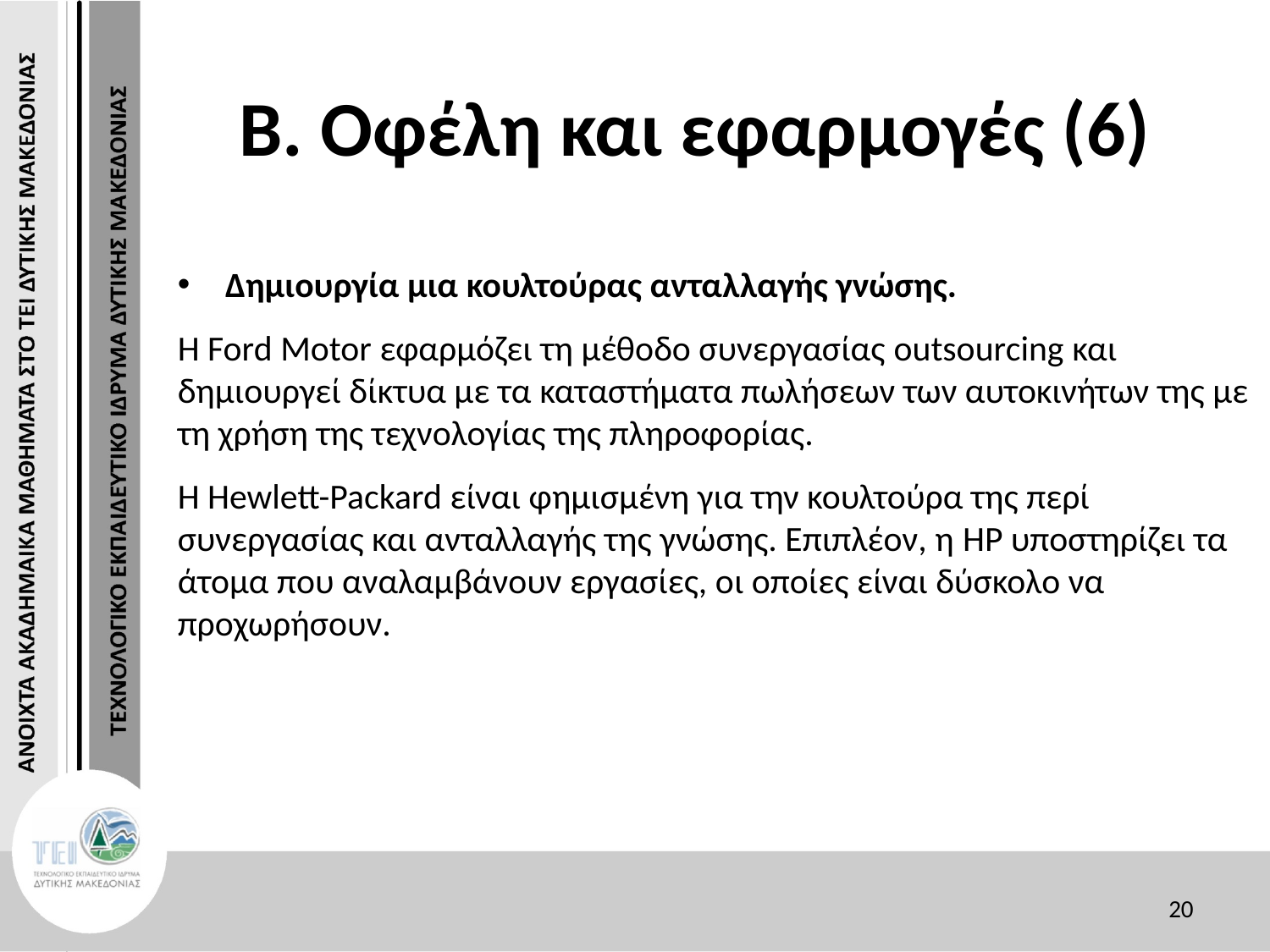

# Β. Οφέλη και εφαρμογές (6)
Δημιουργία μια κουλτούρας ανταλλαγής γνώσης.
Η Ford Motor εφαρμόζει τη μέθοδο συνεργασίας outsourcing και δημιουργεί δίκτυα με τα καταστήματα πωλήσεων των αυτοκινήτων της με τη χρήση της τεχνολογίας της πληροφορίας.
Η Hewlett-Packard είναι φημισμένη για την κουλτούρα της περί συνεργασίας και ανταλλαγής της γνώσης. Επιπλέον, η HP υποστηρίζει τα άτομα που αναλαμβάνουν εργασίες, οι οποίες είναι δύσκολο να προχωρήσουν.
20